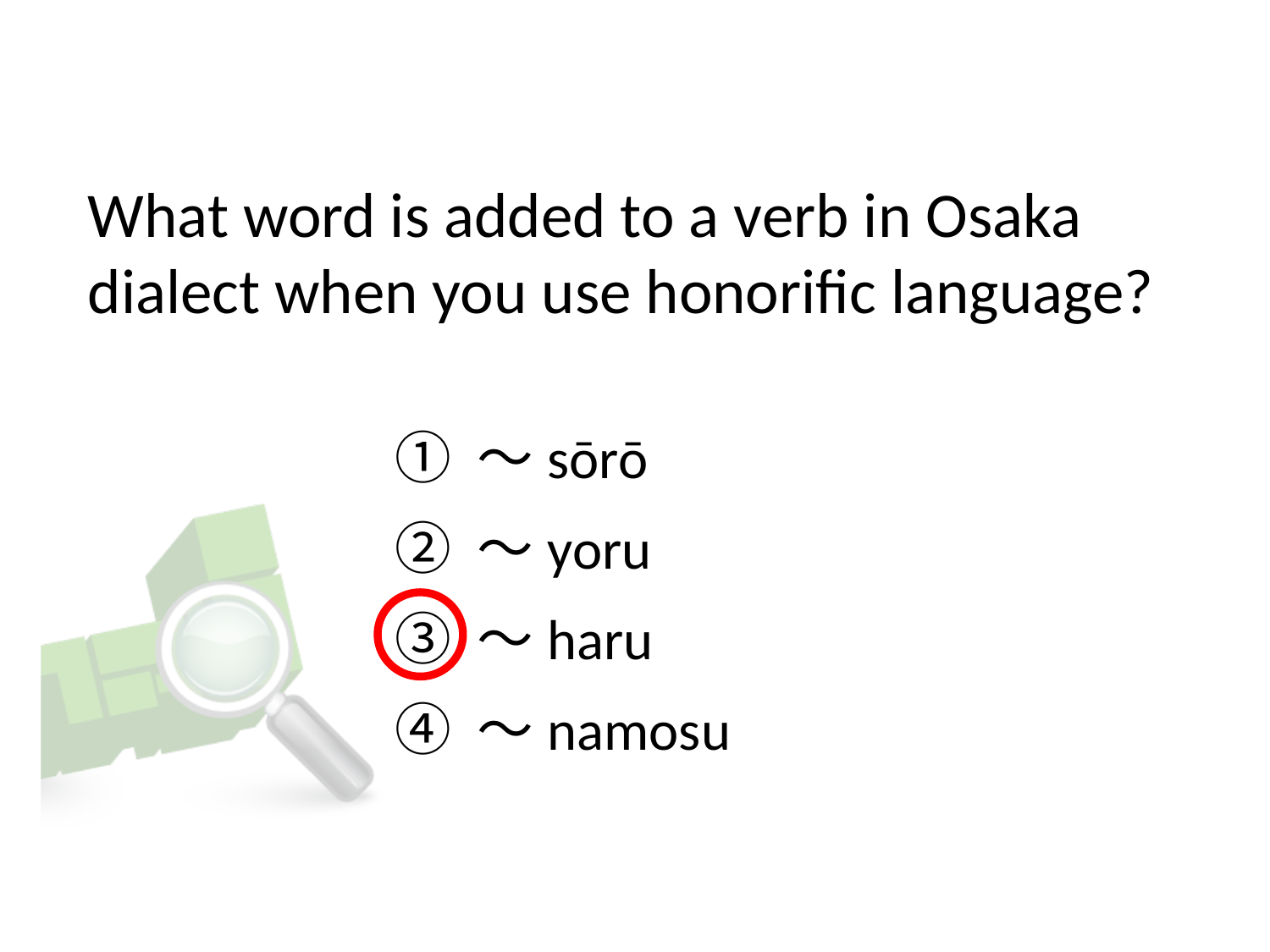

# What word is added to a verb in Osaka dialect when you use honorific language?
① ～sōrō
② ～yoru
③ ～haru
④ ～namosu